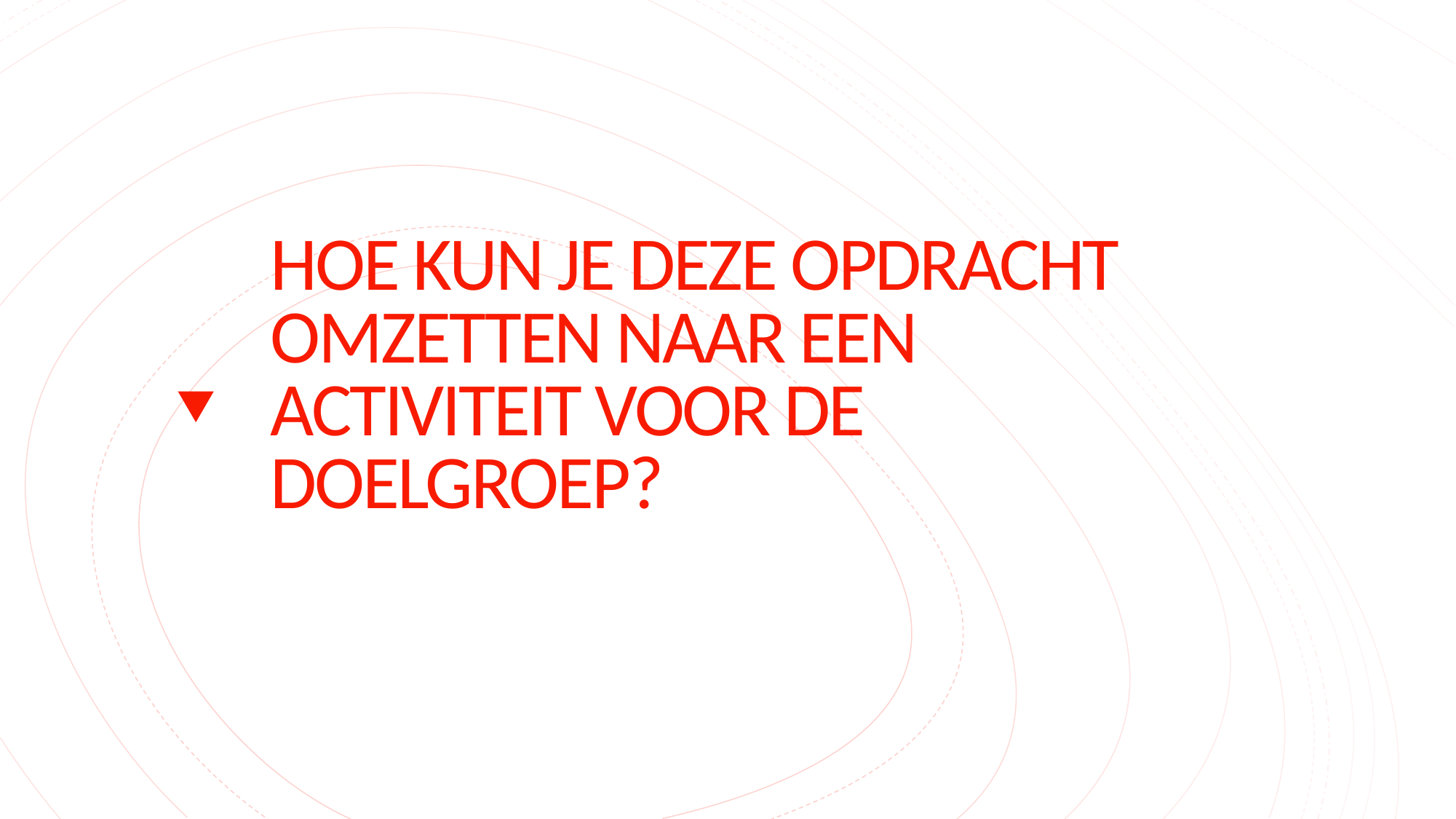

# HOE KUN JE DEZE OPDRACHT OMZETTEN NAAR EEN ACTIVITEIT VOOR DE DOELGROEP?